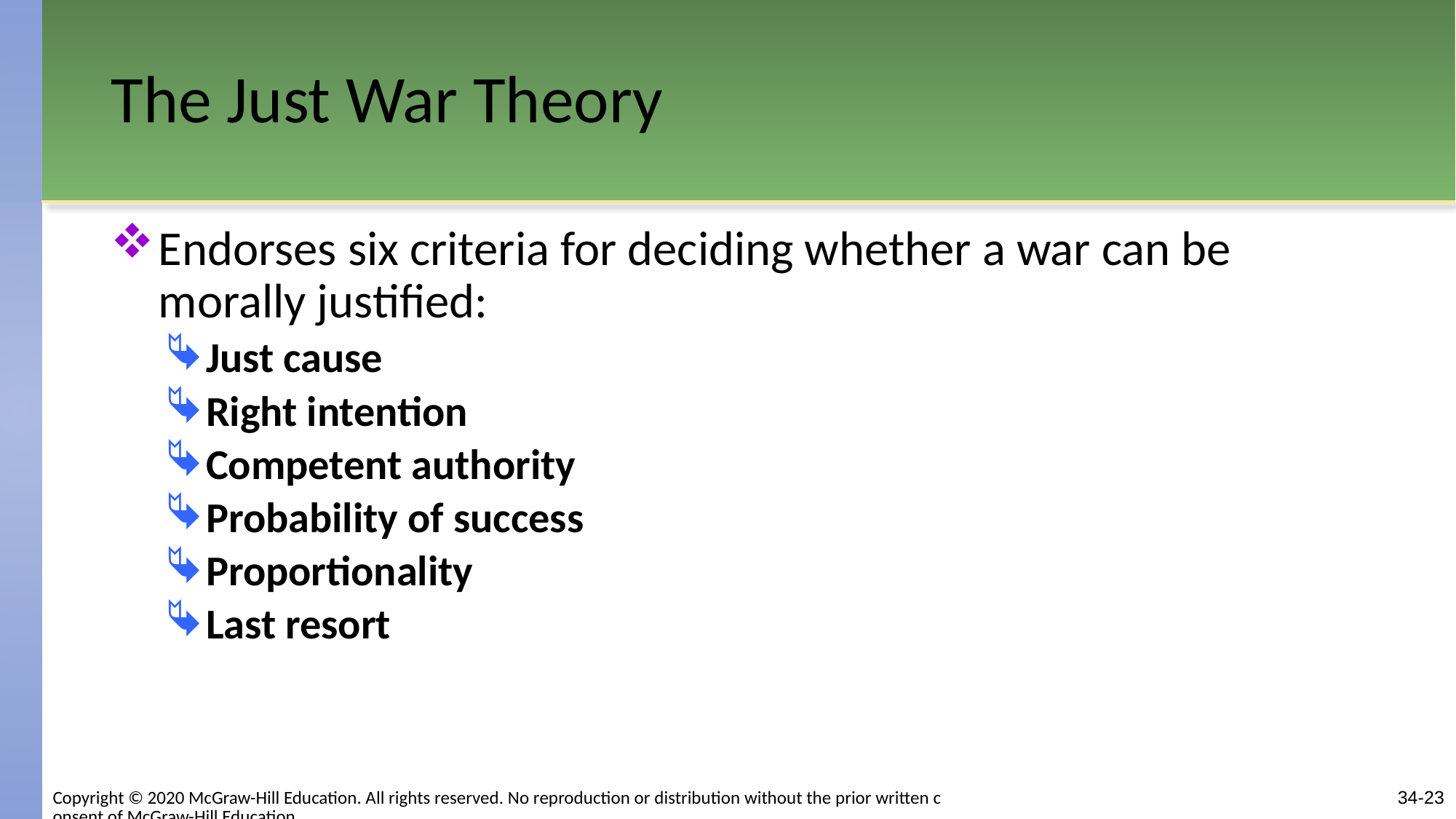

# The Just War Theory
Endorses six criteria for deciding whether a war can be morally justified:
Just cause
Right intention
Competent authority
Probability of success
Proportionality
Last resort

Copyright © 2020 McGraw-Hill Education. All rights reserved. No reproduction or distribution without the prior written consent of McGraw-Hill Education.
34-23